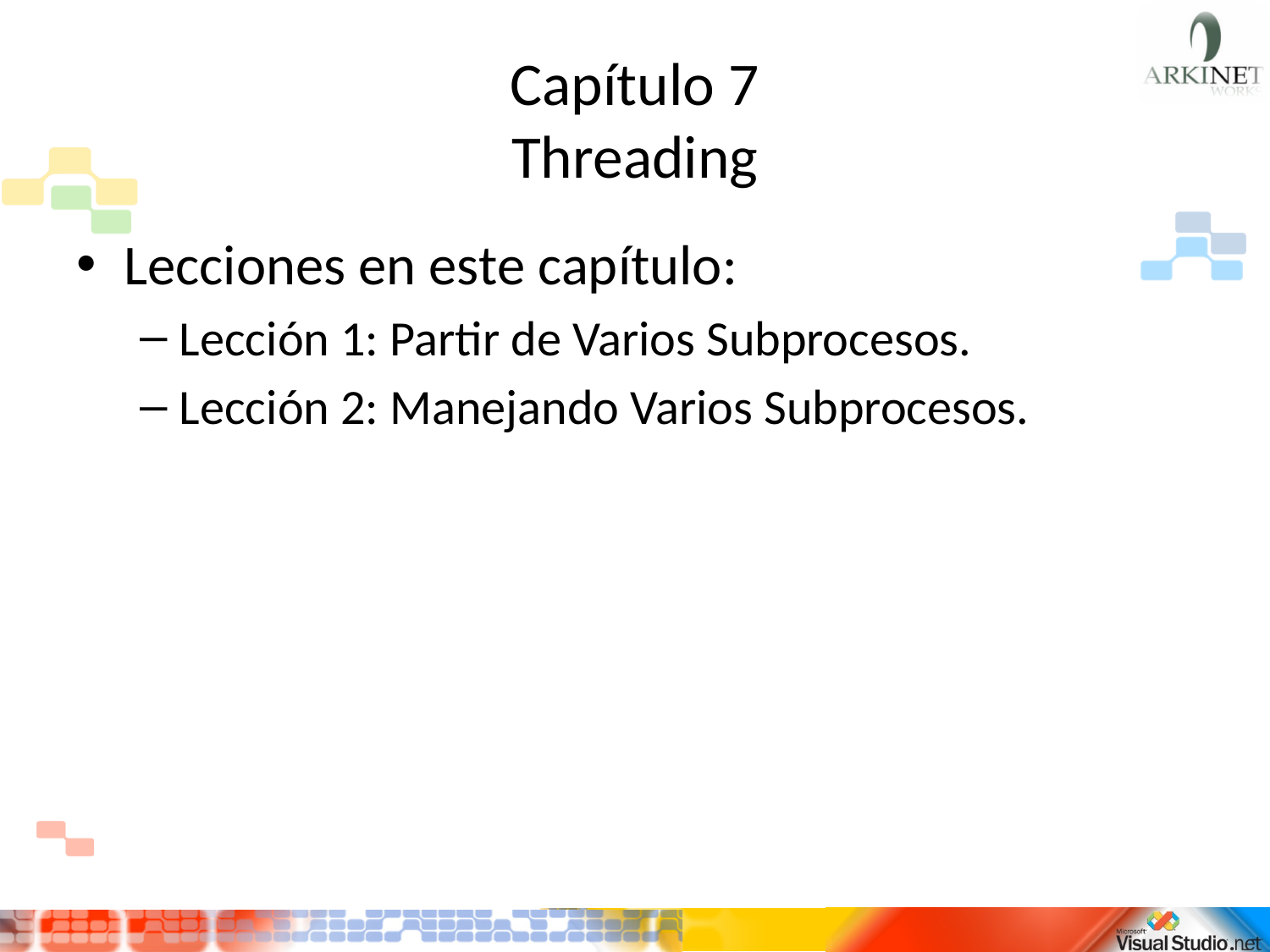

# Capítulo 7 Threading
Lecciones en este capítulo:
Lección 1: Partir de Varios Subprocesos.
Lección 2: Manejando Varios Subprocesos.